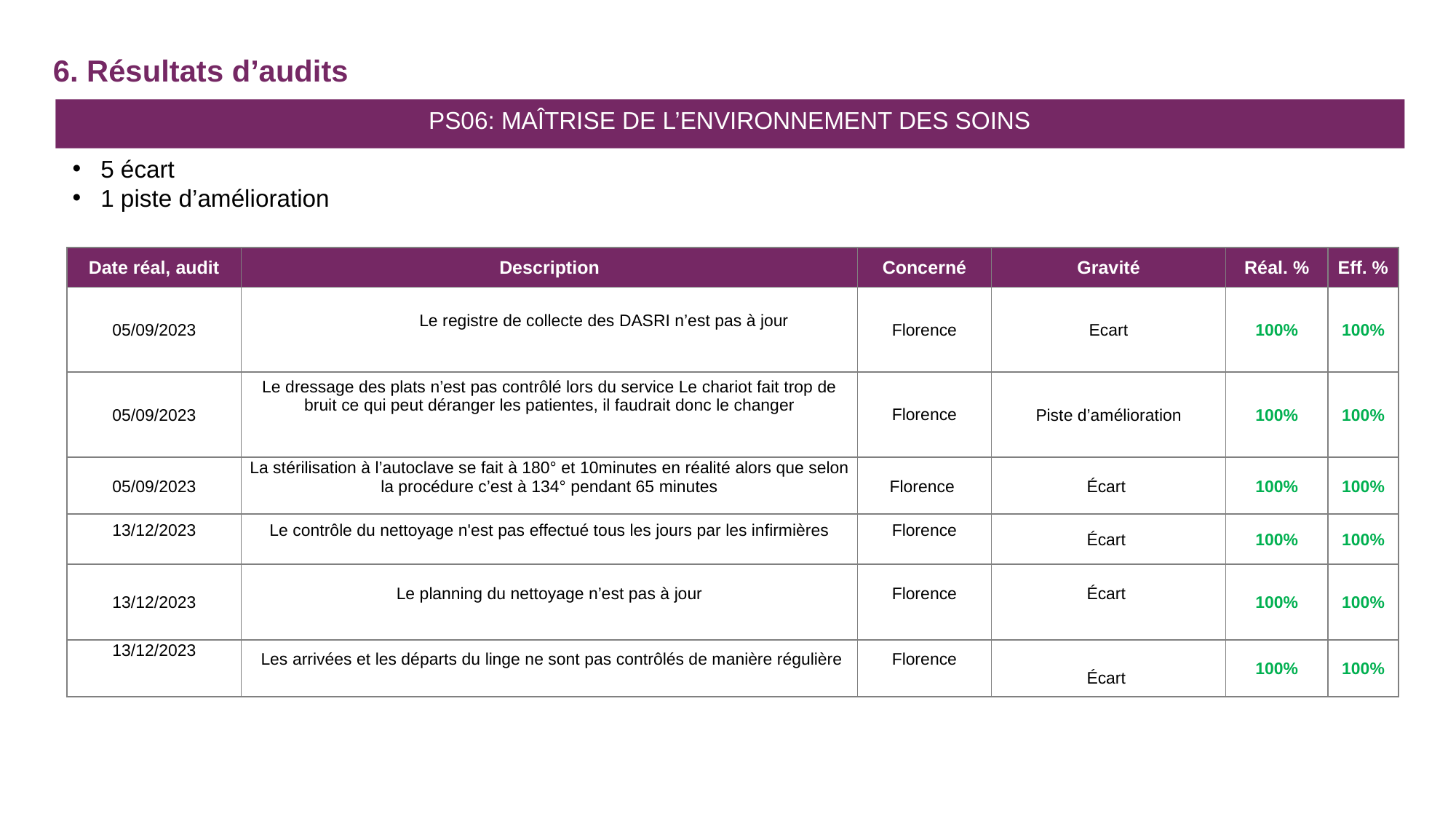

6. Résultats d’audits
PS06: MAÎTRISE DE L’ENVIRONNEMENT DES SOINS
5 écart
1 piste d’amélioration
| Date réal, audit | Description | Concerné | Gravité | Réal. % | Eff. % |
| --- | --- | --- | --- | --- | --- |
| 05/09/2023 | Le registre de collecte des DASRI n’est pas à jour | Florence | Ecart | 100% | 100% |
| 05/09/2023 | Le dressage des plats n’est pas contrôlé lors du service Le chariot fait trop de bruit ce qui peut déranger les patientes, il faudrait donc le changer | Florence | Piste d’amélioration | 100% | 100% |
| 05/09/2023 | La stérilisation à l’autoclave se fait à 180° et 10minutes en réalité alors que selon la procédure c’est à 134° pendant 65 minutes | Florence | Écart | 100% | 100% |
| 13/12/2023 | Le contrôle du nettoyage n'est pas effectué tous les jours par les infirmières | Florence | Écart | 100% | 100% |
| 13/12/2023 | Le planning du nettoyage n’est pas à jour | Florence | Écart | 100% | 100% |
| 13/12/2023 | Les arrivées et les départs du linge ne sont pas contrôlés de manière régulière | Florence | Écart | 100% | 100% |